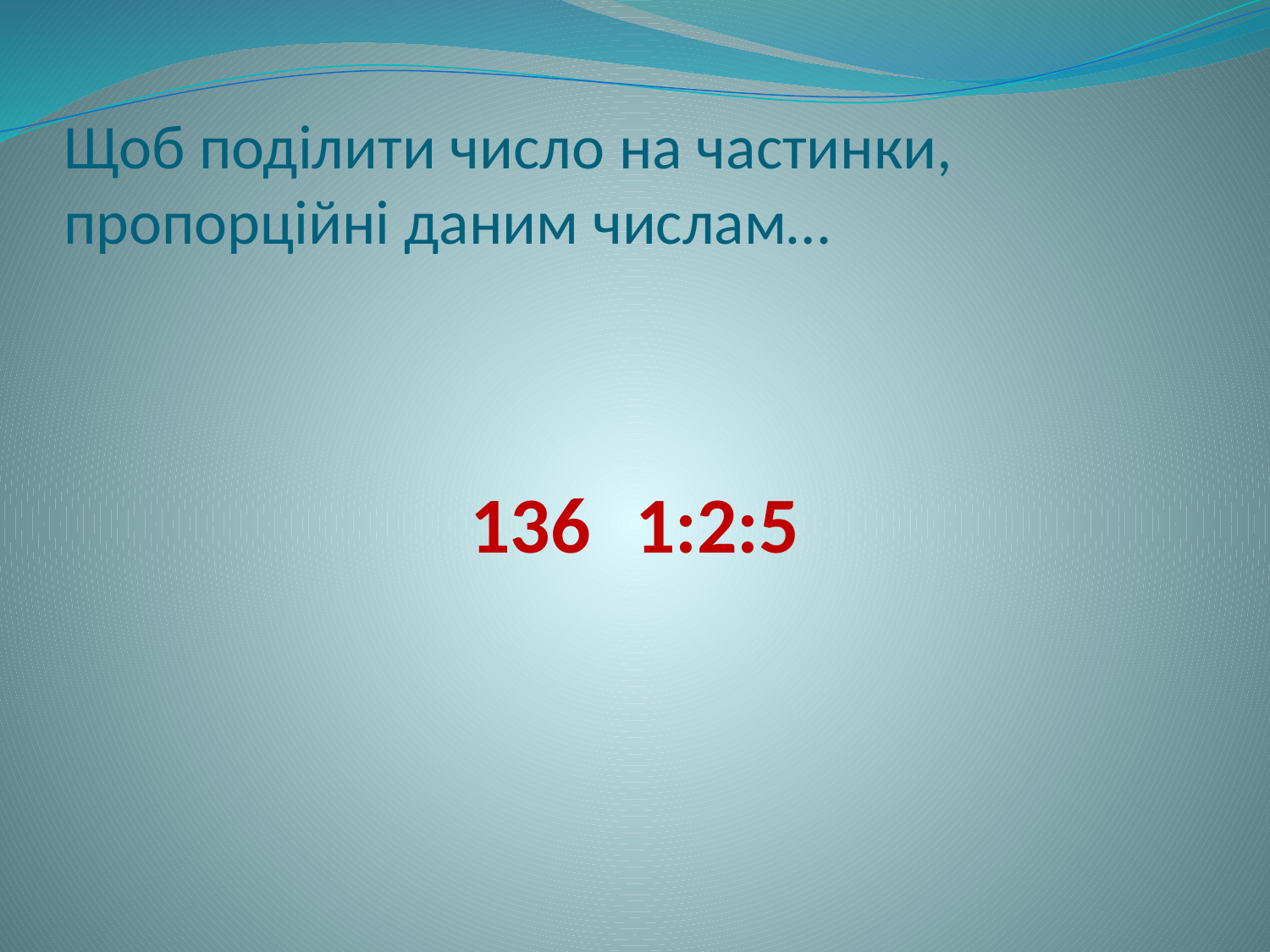

# Щоб поділити число на частинки, пропорційні даним числам…

136  	1:2:5